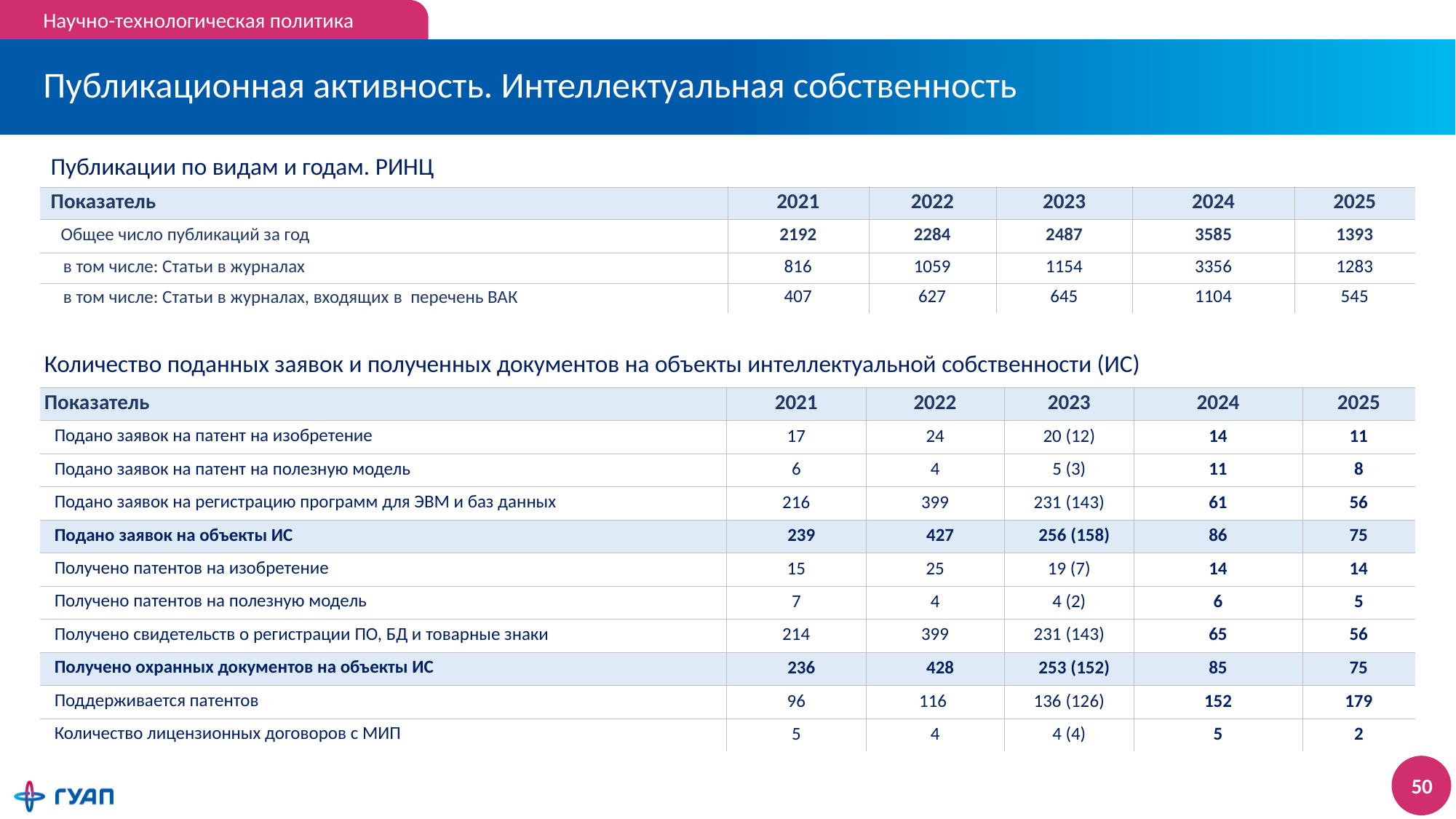

Научно-технологическая политика

# Публикационная активность. Интеллектуальная собственность
| Публикации по видам и годам. РИНЦ |  |  |  |  |  |
| --- | --- | --- | --- | --- | --- |
| Показатель | 2021 | 2022 | 2023 | 2024 | 2025 |
| Общее число публикаций за год | 2192 | 2284 | 2487 | 3585 | 1393 |
| в том числе: Статьи в журналах | 816 | 1059 | 1154 | 3356 | 1283 |
| в том числе: Статьи в журналах, входящих в перечень ВАК | 407 | 627 | 645 | 1104 | 545 |
| Количество поданных заявок и полученных документов на объекты интеллектуальной собственности (ИС) |  |  |  |  |  |
| --- | --- | --- | --- | --- | --- |
| Показатель | 2021 | 2022 | 2023 | 2024 | 2025 |
| Подано заявок на патент на изобретение | 17 | 24 | 20 (12) | 14 | 11 |
| Подано заявок на патент на полезную модель | 6 | 4 | 5 (3) | 11 | 8 |
| Подано заявок на регистрацию программ для ЭВМ и баз данных | 216 | 399 | 231 (143) | 61 | 56 |
| Подано заявок на объекты ИС | 239 | 427 | 256 (158) | 86 | 75 |
| Получено патентов на изобретение | 15 | 25 | 19 (7) | 14 | 14 |
| Получено патентов на полезную модель | 7 | 4 | 4 (2) | 6 | 5 |
| Получено свидетельств о регистрации ПО, БД и товарные знаки | 214 | 399 | 231 (143) | 65 | 56 |
| Получено охранных документов на объекты ИС | 236 | 428 | 253 (152) | 85 | 75 |
| Поддерживается патентов | 96 | 116 | 136 (126) | 152 | 179 |
| Количество лицензионных договоров с МИП | 5 | 4 | 4 (4) | 5 | 2 |